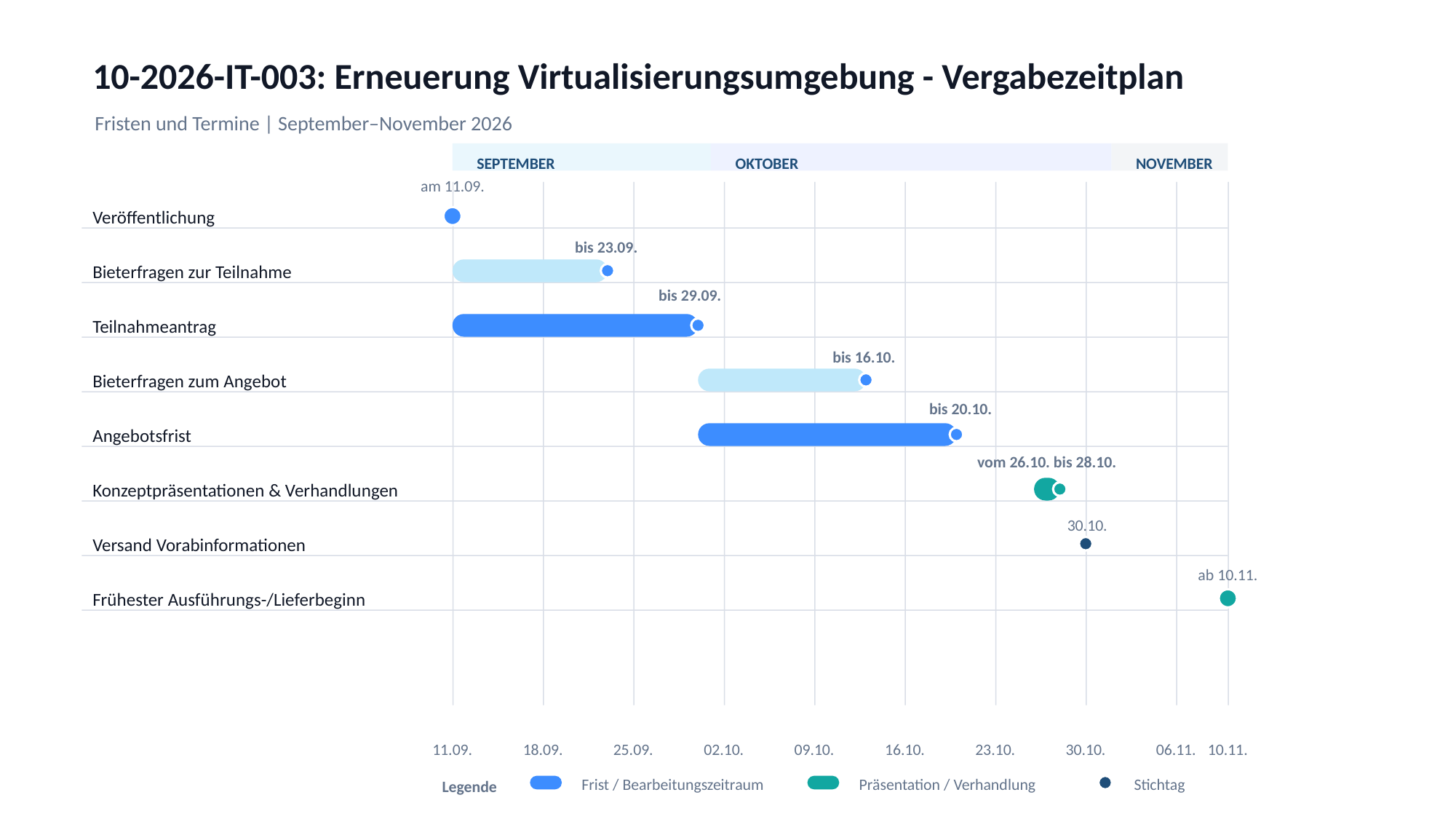

10-2026-IT-003: Erneuerung Virtualisierungsumgebung - Vergabezeitplan
Fristen und Termine | September–November 2026

SEPTEMBER
OKTOBER
NOVEMBER
am 11.09.

Veröffentlichung

bis 23.09.
Bieterfragen zur Teilnahme

bis 29.09.

Teilnahmeantrag

bis 16.10.

Bieterfragen zum Angebot

bis 20.10.
Angebotsfrist

vom 26.10. bis 28.10.
Konzeptpräsentationen & Verhandlungen

30.10.
Versand Vorabinformationen

ab 10.11.
Frühester Ausführungs-/Lieferbeginn

11.09.
18.09.
25.09.
02.10.
09.10.
16.10.
23.10.
30.10.
06.11.
10.11.
Frist / Bearbeitungszeitraum
Präsentation / Verhandlung
Stichtag
Legende